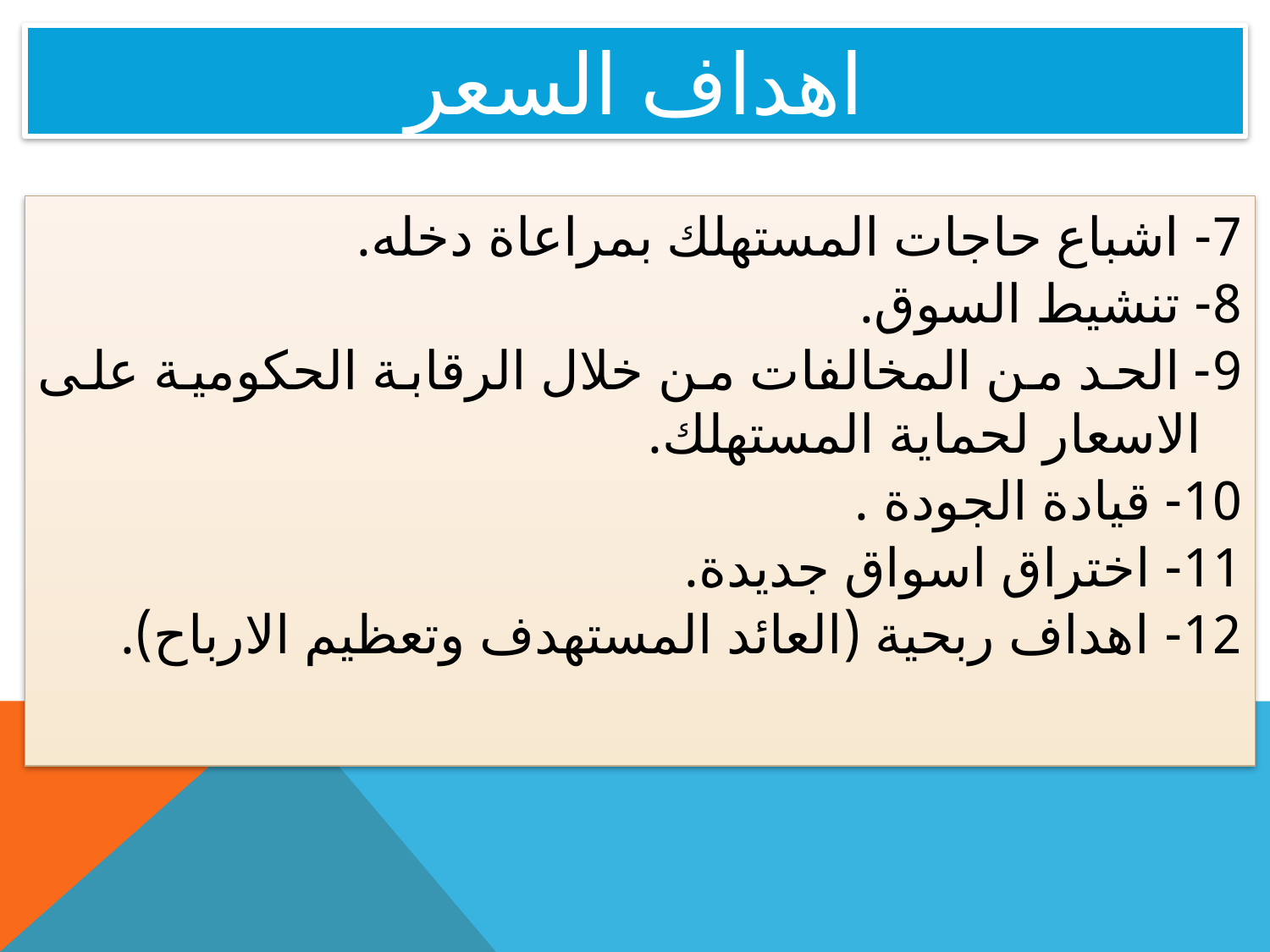

# اهداف السعر
7- اشباع حاجات المستهلك بمراعاة دخله.
8- تنشيط السوق.
9- الحد من المخالفات من خلال الرقابة الحكومية على الاسعار لحماية المستهلك.
10- قيادة الجودة .
11- اختراق اسواق جديدة.
12- اهداف ربحية (العائد المستهدف وتعظيم الارباح).